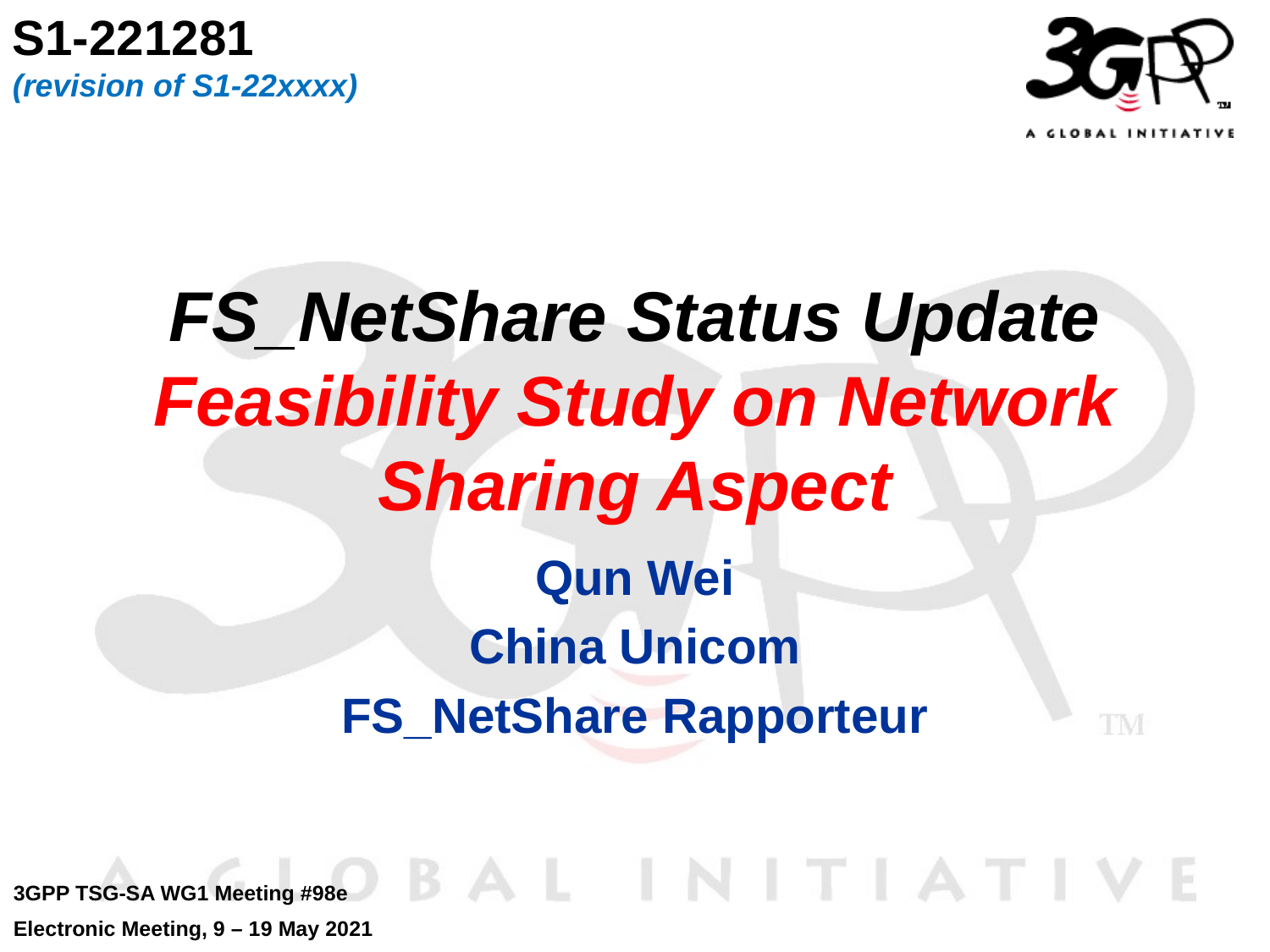

S1-221281
(revision of S1-22xxxx)
# FS_NetShare Status Update Feasibility Study on Network Sharing Aspect
Qun Wei
China Unicom
FS_NetShare Rapporteur
3GPP TSG-SA WG1 Meeting #98e
Electronic Meeting, 9 – 19 May 2021
1